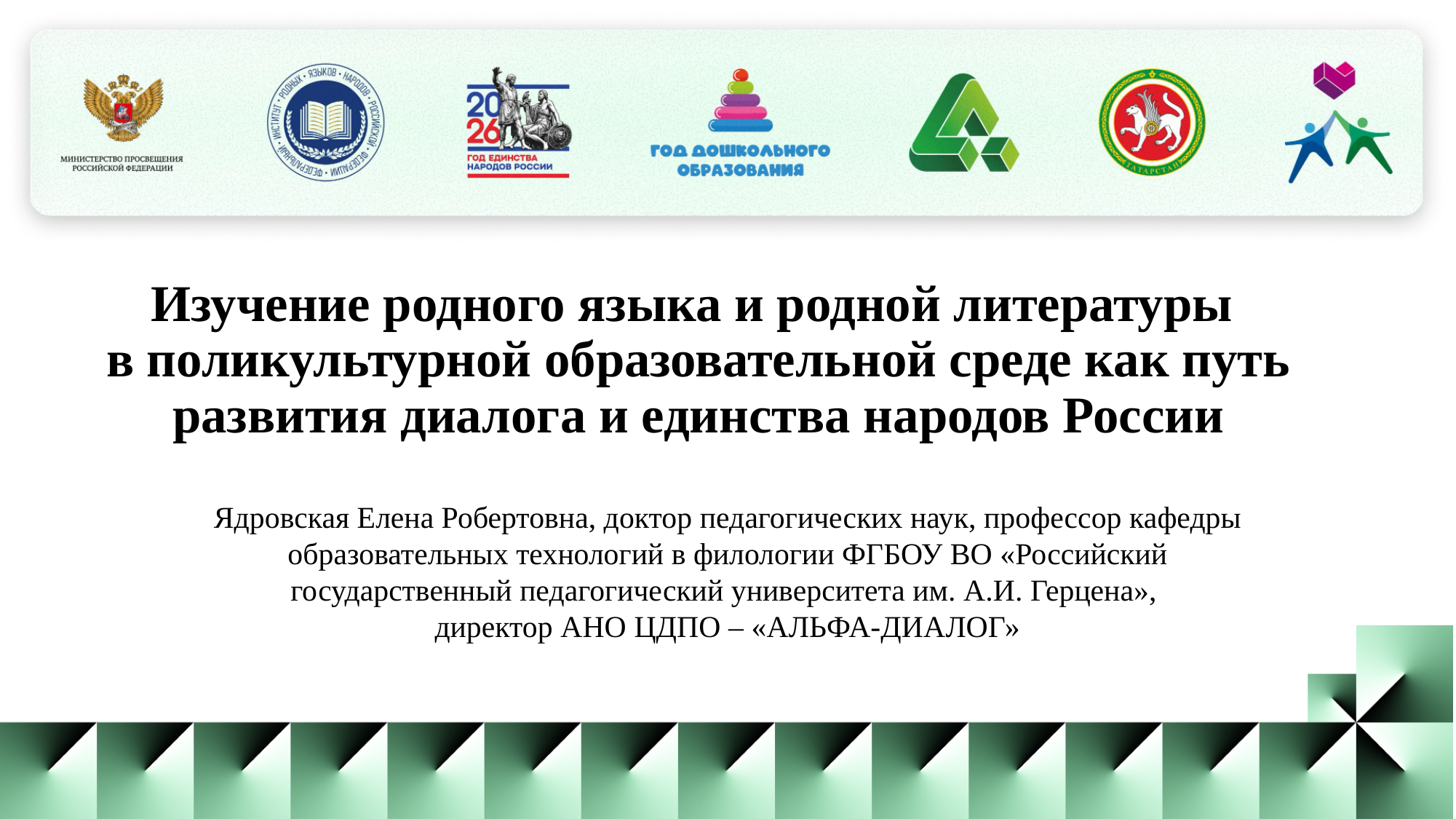

Изучение родного языка и родной литературы
в поликультурной образовательной среде как путь развития диалога и единства народов России
Ядровская Елена Робертовна, доктор педагогических наук, профессор кафедры образовательных технологий в филологии ФГБОУ ВО «Российский государственный педагогический университета им. А.И. Герцена»,
директор АНО ЦДПО – «АЛЬФА-ДИАЛОГ»